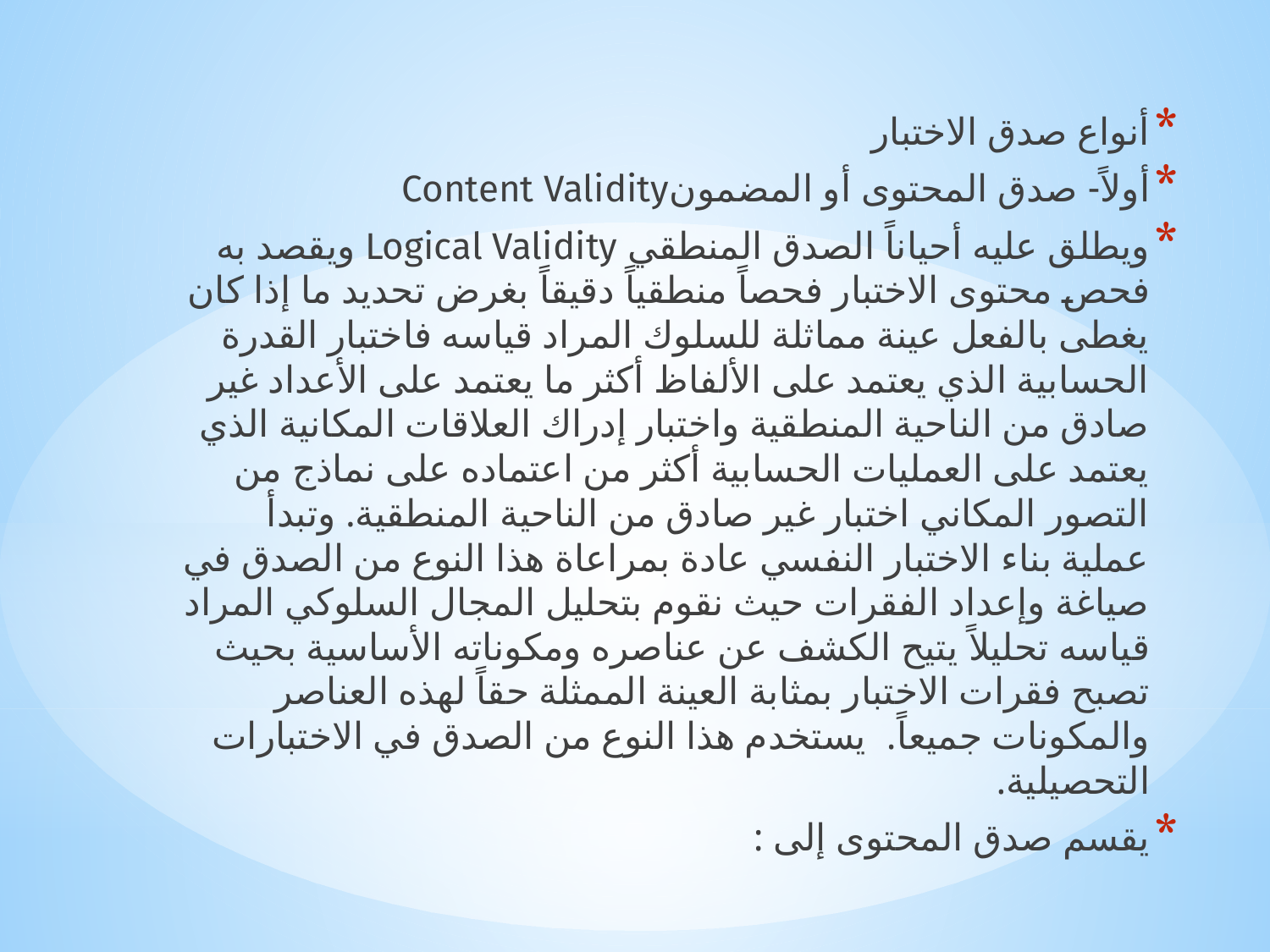

أنواع صدق الاختبار
أولاً- صدق المحتوى أو المضمونContent Validity
ويطلق عليه أحياناً الصدق المنطقي Logical Validity ويقصد به فحص محتوى الاختبار فحصاً منطقياً دقيقاً بغرض تحديد ما إذا كان يغطى بالفعل عينة مماثلة للسلوك المراد قياسه فاختبار القدرة الحسابية الذي يعتمد على الألفاظ أكثر ما يعتمد على الأعداد غير صادق من الناحية المنطقية واختبار إدراك العلاقات المكانية الذي يعتمد على العمليات الحسابية أكثر من اعتماده على نماذج من التصور المكاني اختبار غير صادق من الناحية المنطقية. وتبدأ عملية بناء الاختبار النفسي عادة بمراعاة هذا النوع من الصدق في صياغة وإعداد الفقرات حيث نقوم بتحليل المجال السلوكي المراد قياسه تحليلاً يتيح الكشف عن عناصره ومكوناته الأساسية بحيث تصبح فقرات الاختبار بمثابة العينة الممثلة حقاً لهذه العناصر والمكونات جميعاً.  يستخدم هذا النوع من الصدق في الاختبارات التحصيلية.
يقسم صدق المحتوى إلى :